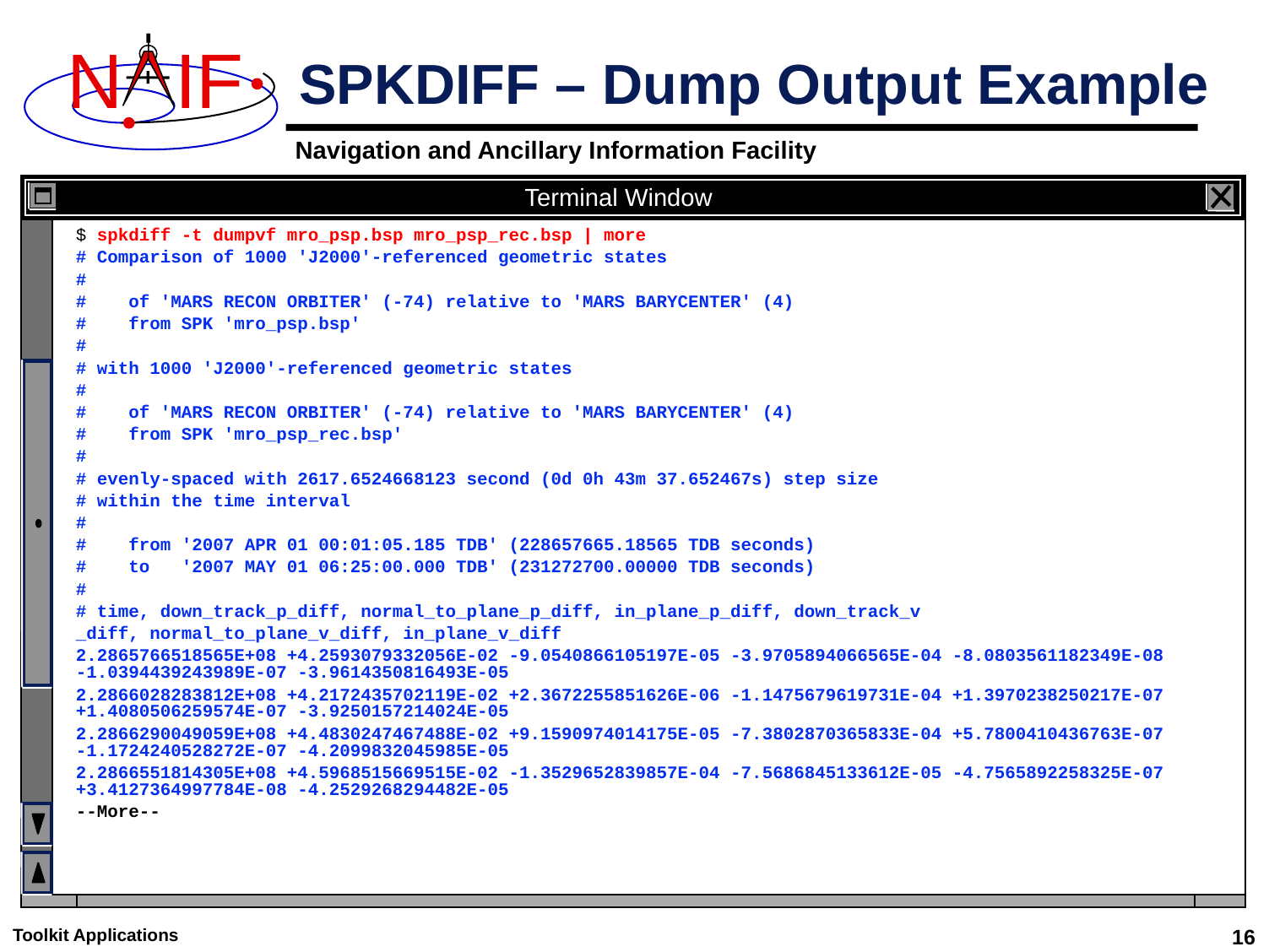

# SPKDIFF – Dump Output Example

Terminal Window

$ spkdiff -t dumpvf mro_psp.bsp mro_psp_rec.bsp | more
# Comparison of 1000 'J2000'-referenced geometric states
#
#    of 'MARS RECON ORBITER' (-74) relative to 'MARS BARYCENTER' (4)
#    from SPK 'mro_psp.bsp'
#
# with 1000 'J2000'-referenced geometric states
#
#    of 'MARS RECON ORBITER' (-74) relative to 'MARS BARYCENTER' (4)
#    from SPK 'mro_psp_rec.bsp'
#
# evenly-spaced with 2617.6524668123 second (0d 0h 43m 37.652467s) step size
# within the time interval
#
#    from '2007 APR 01 00:01:05.185 TDB' (228657665.18565 TDB seconds)
#    to   '2007 MAY 01 06:25:00.000 TDB' (231272700.00000 TDB seconds)
#
# time, down_track_p_diff, normal_to_plane_p_diff, in_plane_p_diff, down_track_v
_diff, normal_to_plane_v_diff, in_plane_v_diff
2.2865766518565E+08 +4.2593079332056E-02 -9.0540866105197E-05 -3.9705894066565E-04 -8.0803561182349E-08 -1.0394439243989E-07 -3.9614350816493E-05
2.2866028283812E+08 +4.2172435702119E-02 +2.3672255851626E-06 -1.1475679619731E-04 +1.3970238250217E-07 +1.4080506259574E-07 -3.9250157214024E-05
2.2866290049059E+08 +4.4830247467488E-02 +9.1590974014175E-05 -7.3802870365833E-04 +5.7800410436763E-07 -1.1724240528272E-07 -4.2099832045985E-05
2.2866551814305E+08 +4.5968515669515E-02 -1.3529652839857E-04 -7.5686845133612E-05 -4.7565892258325E-07 +3.4127364997784E-08 -4.2529268294482E-05
--More--
Toolkit Applications
16